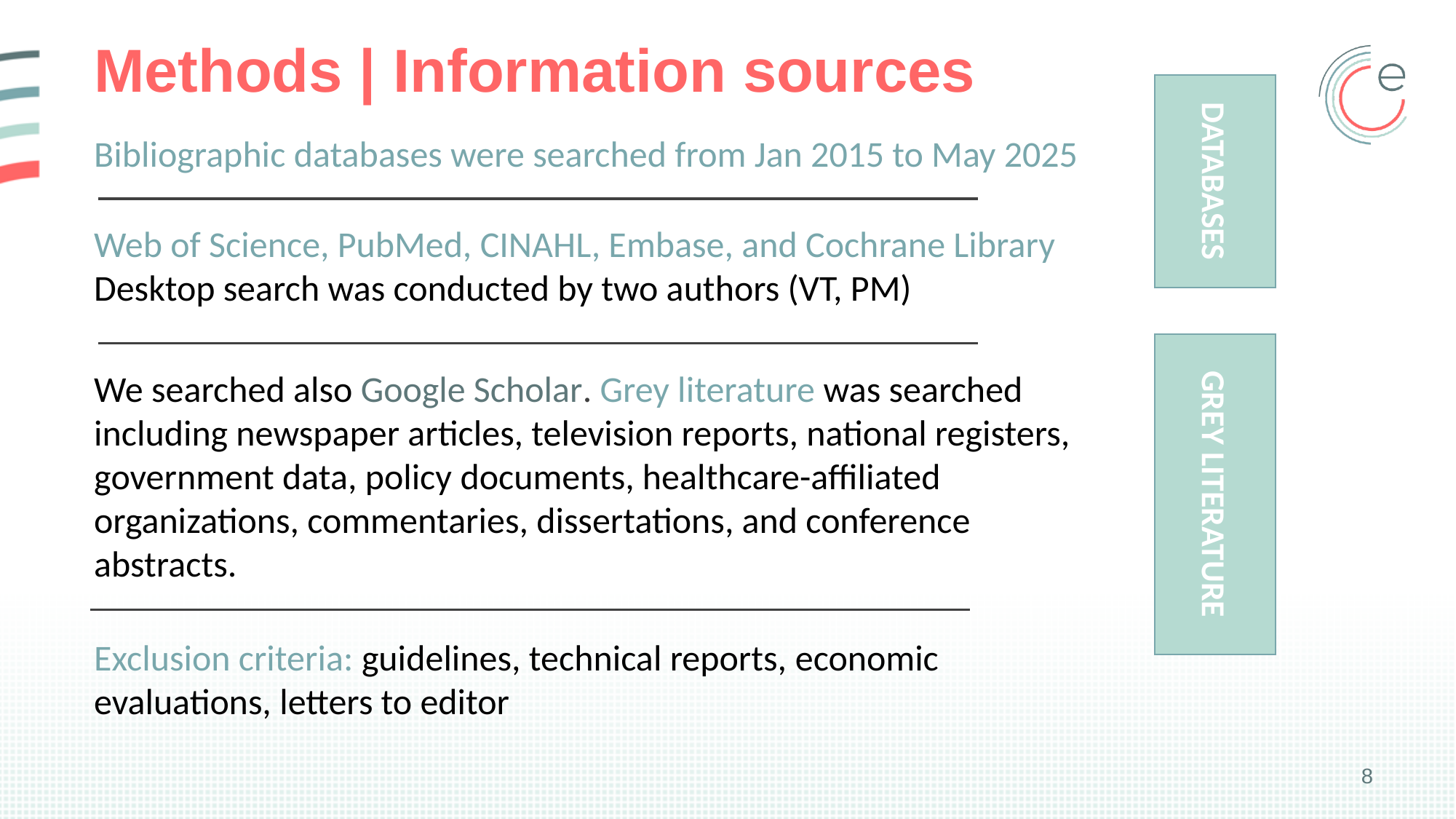

# Methods | Information sources
DATABASES
Bibliographic databases were searched from Jan 2015 to May 2025

Web of Science, PubMed, CINAHL, Embase, and Cochrane Library Desktop search was conducted by two authors (VT, PM)

We searched also Google Scholar. Grey literature was searched including newspaper articles, television reports, national registers, government data, policy documents, healthcare-affiliated organizations, commentaries, dissertations, and conference abstracts.
GREY LITERATURE
Exclusion criteria: guidelines, technical reports, economic
evaluations, letters to editor